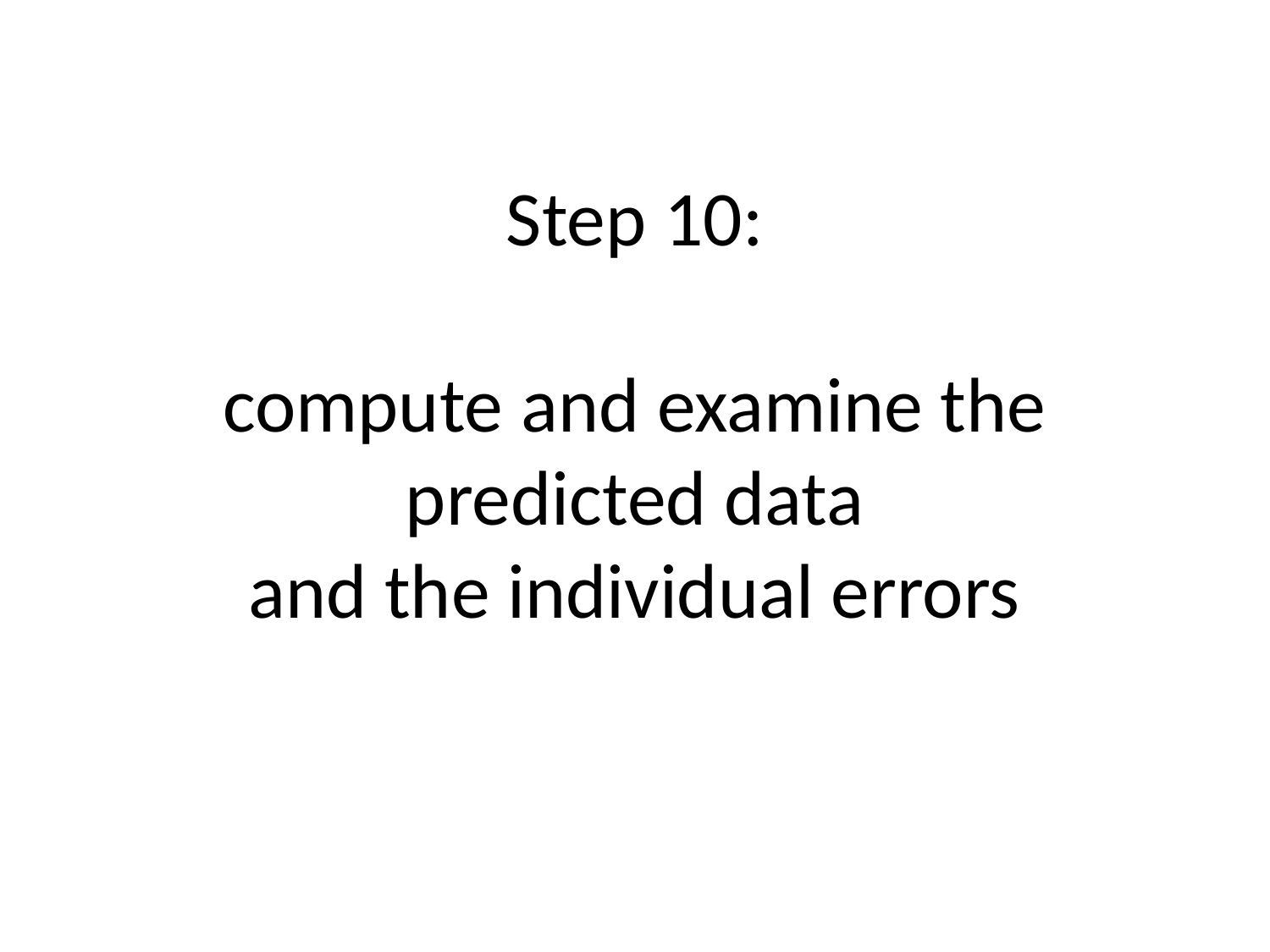

# Step 10: compute and examine the predicted data and the individual errors